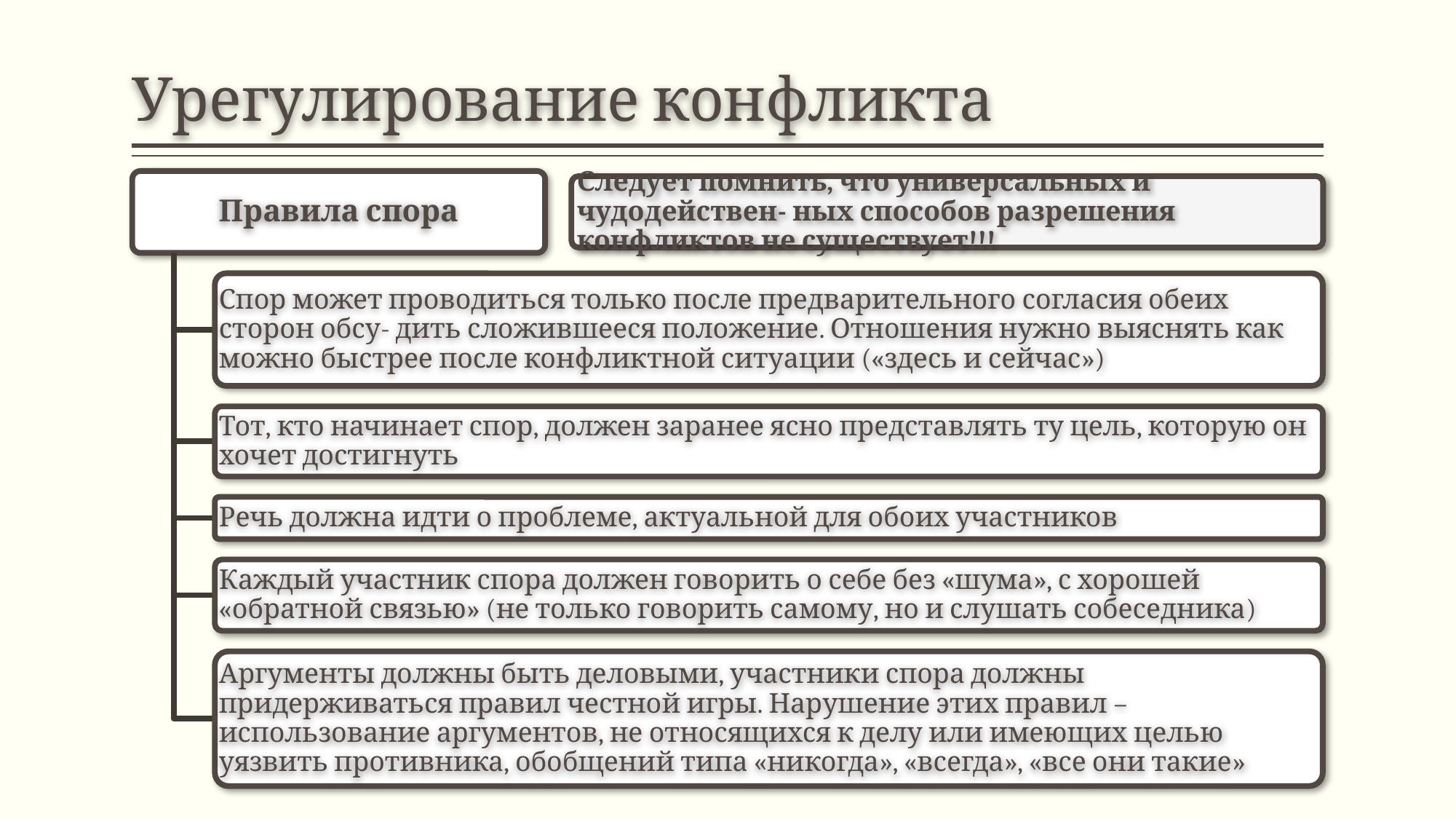

# Урегулирование конфликта

Правила спора

Спор может проводиться только после предварительного согласия обеих сторон обсу- дить сложившееся положение. Отношения нужно выяснять как можно быстрее после конфликтной ситуации («здесь и сейчас»)

Тот, кто начинает спор, должен заранее ясно представлять ту цель, которую он хочет достигнуть

Речь должна идти о проблеме, актуальной для обоих участников

Каждый участник спора должен говорить о себе без «шума», с хорошей «обратной связью» (не только говорить самому, но и слушать собеседника)

Аргументы должны быть деловыми, участники спора должны придерживаться правил честной игры. Нарушение этих правил – использование аргументов, не относящихся к делу или имеющих целью уязвить противника, обобщений типа «никогда», «всегда», «все они такие»

Следует помнить, что универсальных и чудодействен- ных способов разрешения конфликтов не существует!!!